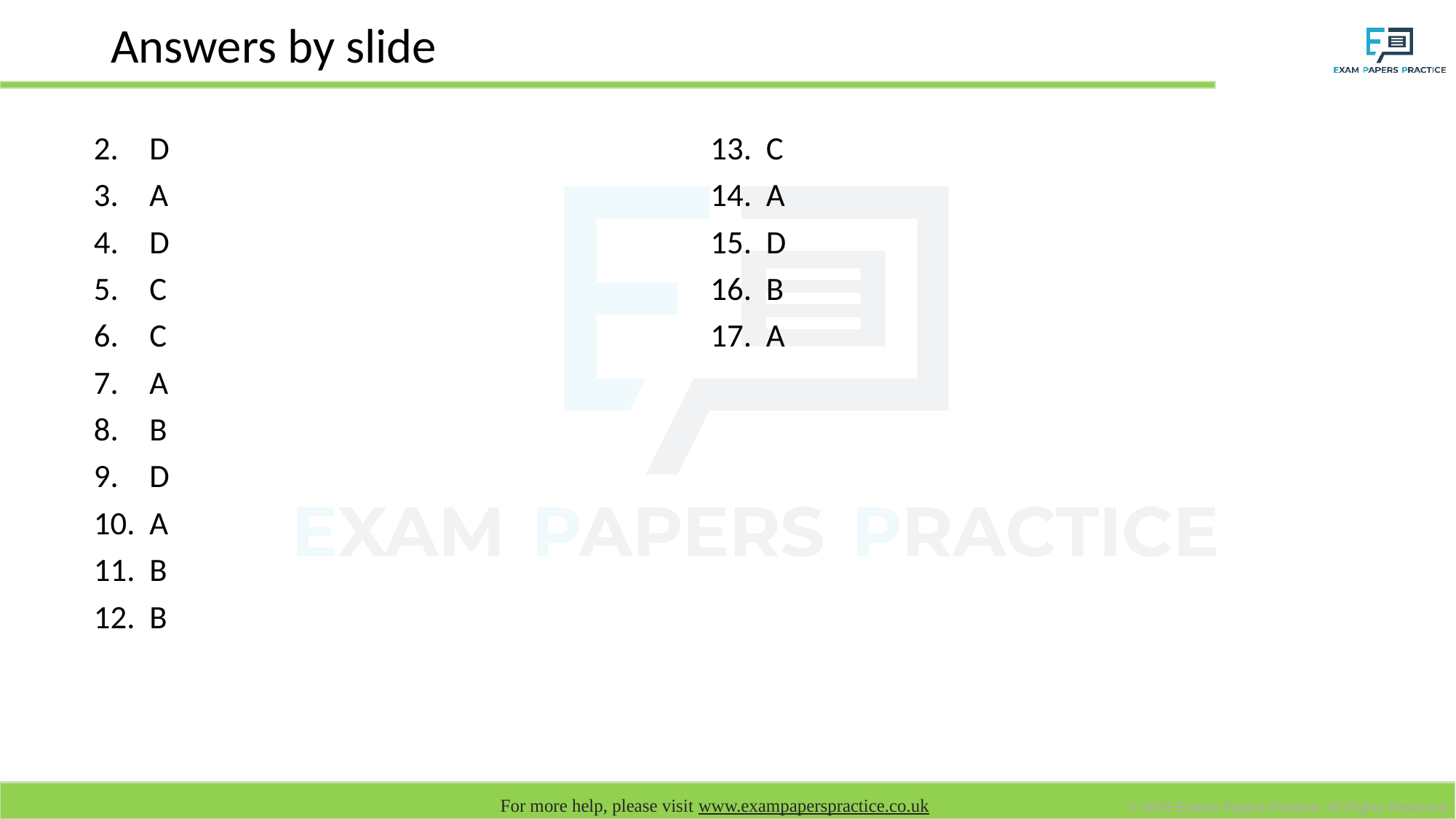

# Answers by slide
D
A
D
C
C
A
B
D
A
B
B
C
A
D
B
A